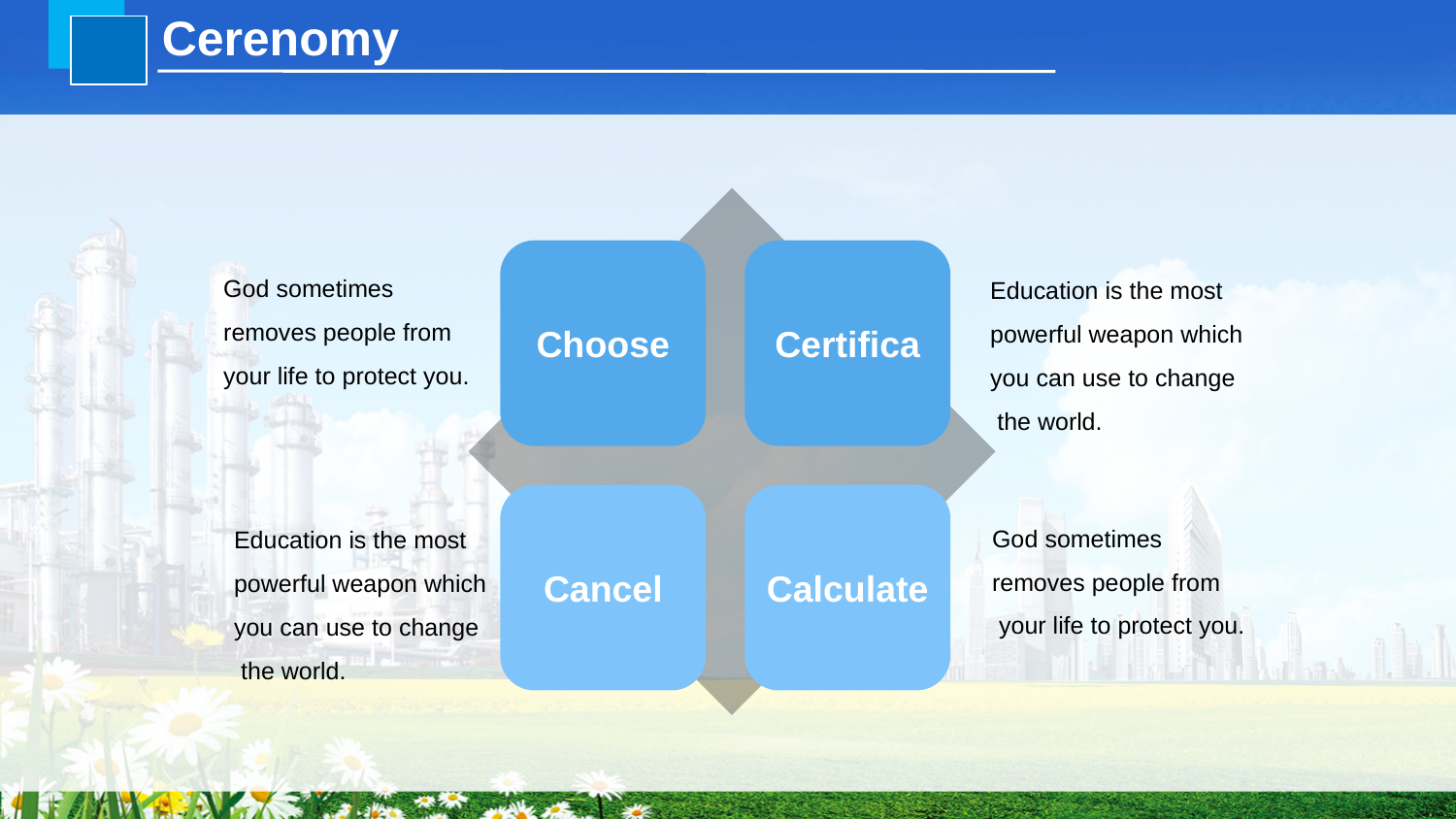

Cerenomy

Choose
Certifica
God sometimes
removes people from
your life to protect you.
Education is the most
powerful weapon which
you can use to change
 the world.
Cancel
Calculate
God sometimes
removes people from
 your life to protect you.
Education is the most
powerful weapon which
you can use to change
 the world.